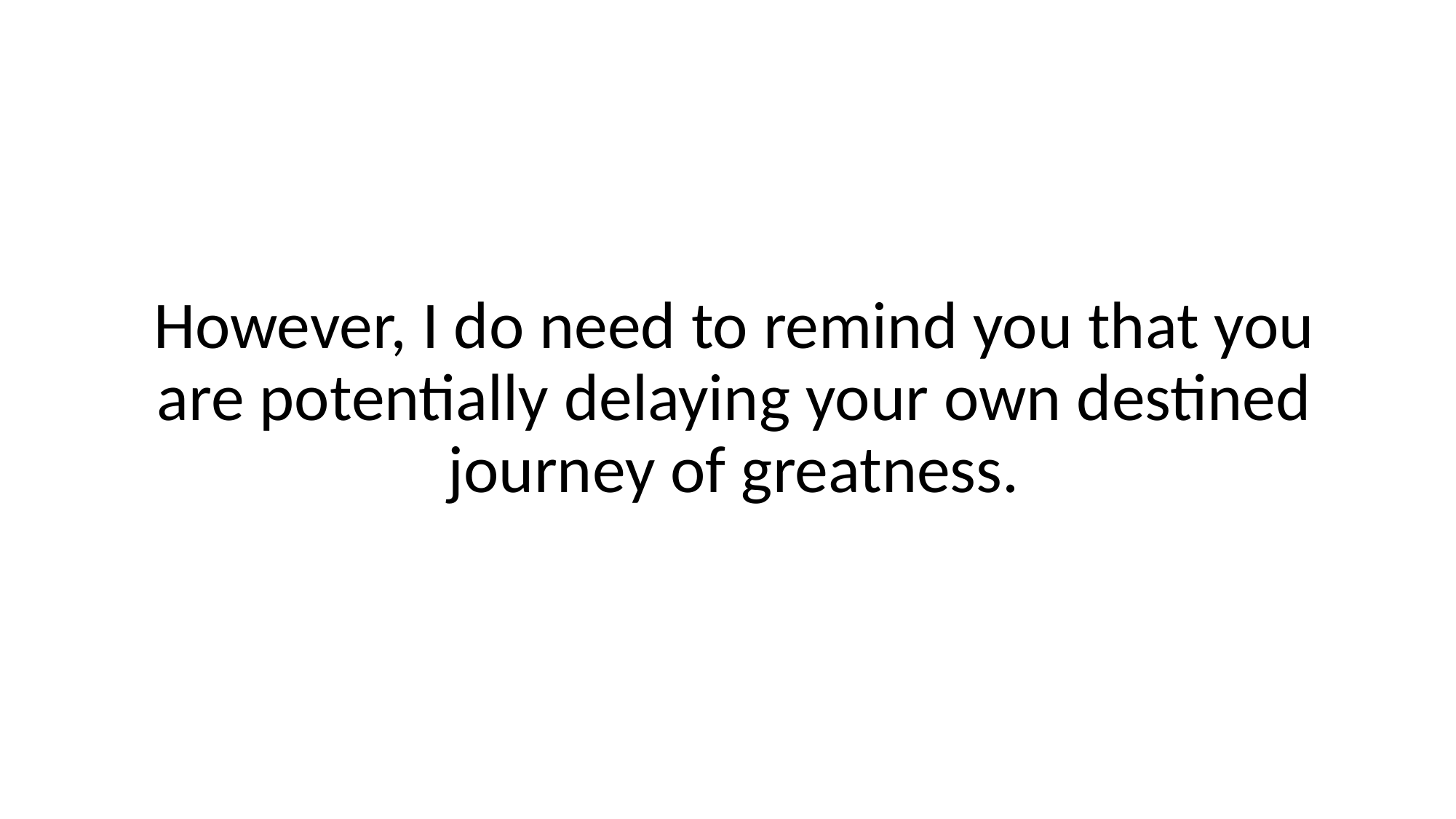

However, I do need to remind you that you are potentially delaying your own destined journey of greatness.